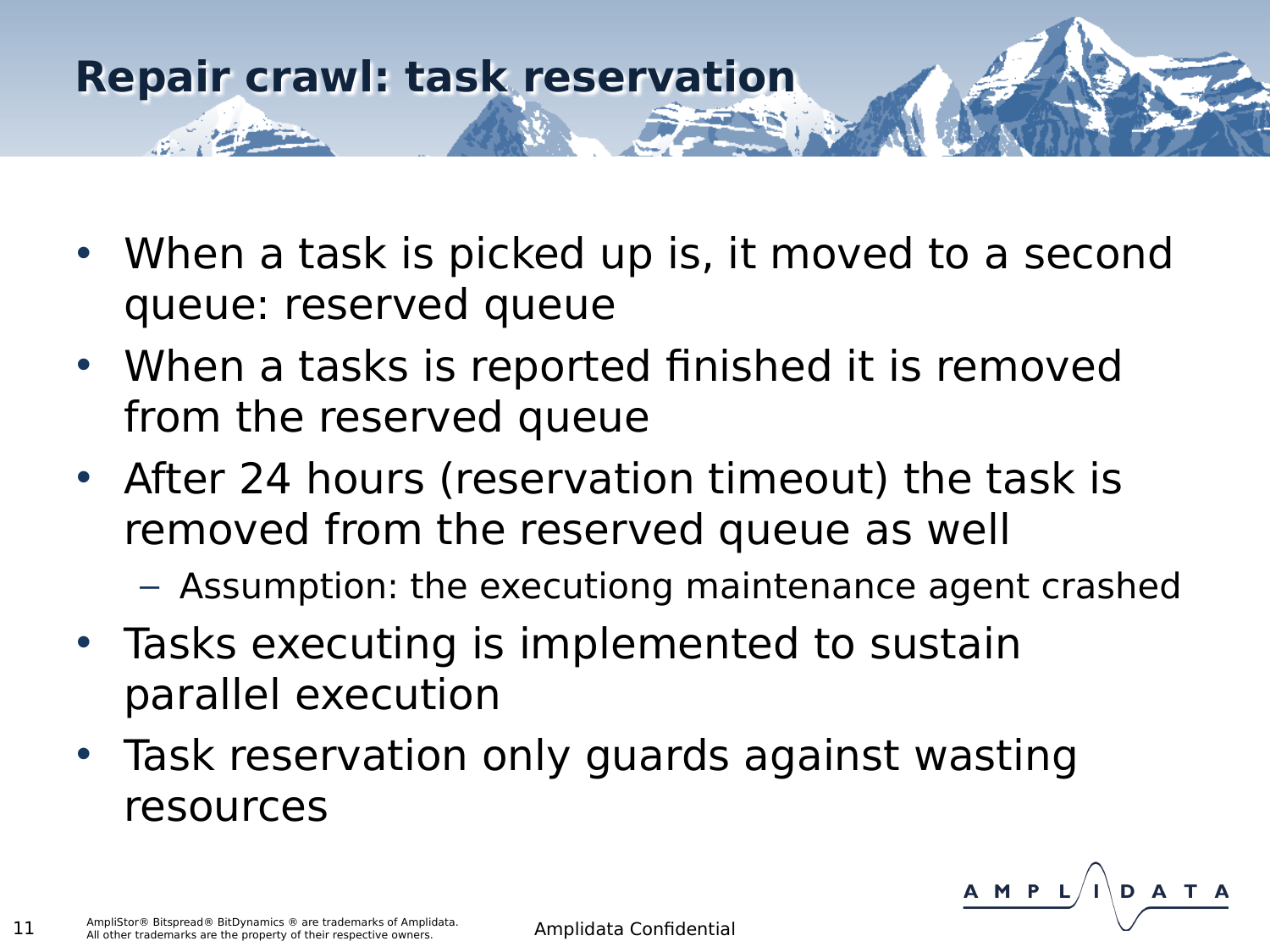

# Repair crawl: task reservation
When a task is picked up is, it moved to a second queue: reserved queue
When a tasks is reported finished it is removed from the reserved queue
After 24 hours (reservation timeout) the task is removed from the reserved queue as well
Assumption: the executiong maintenance agent crashed
Tasks executing is implemented to sustain parallel execution
Task reservation only guards against wasting resources

11
Amplidata Confidential